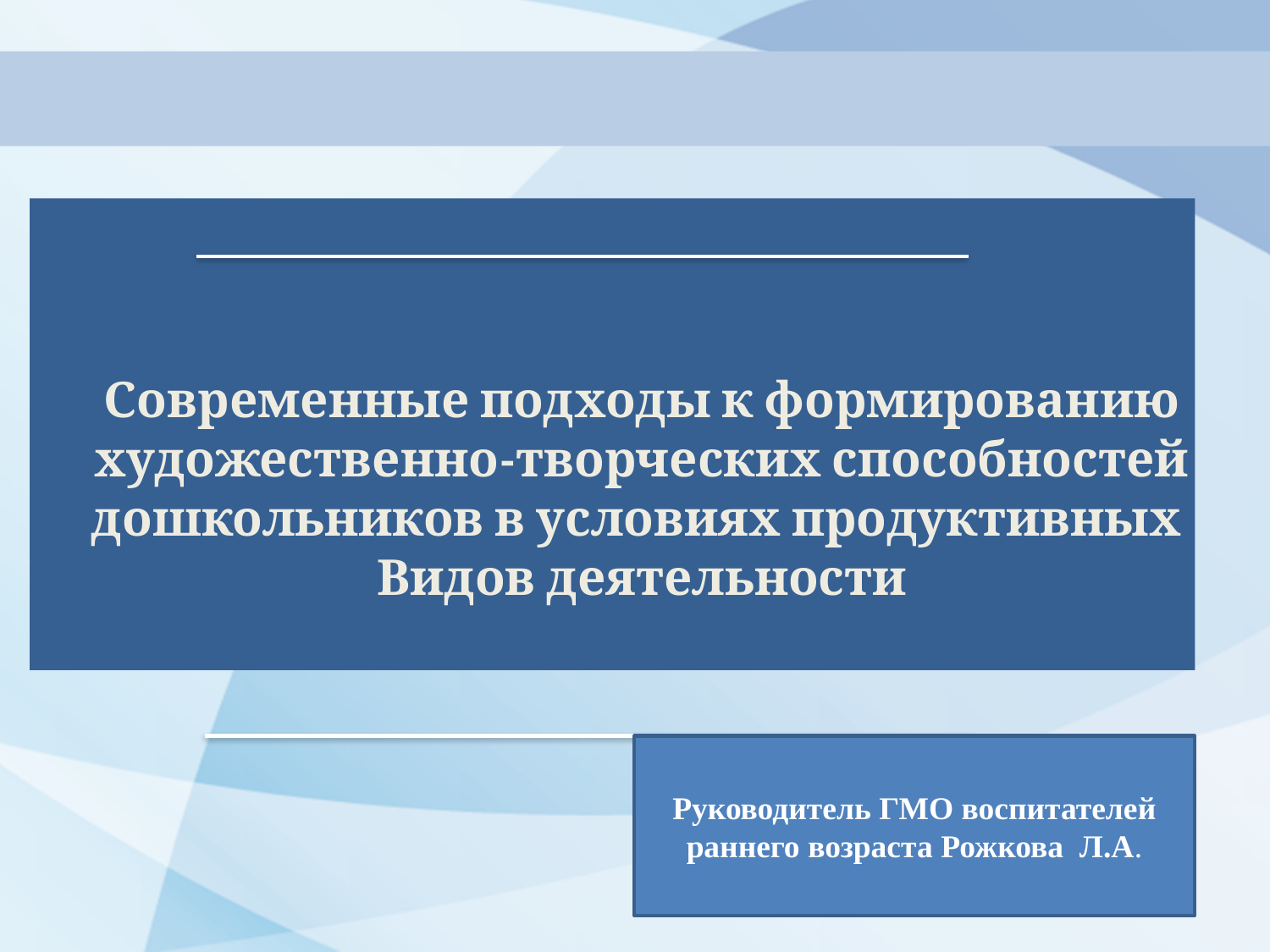

Современные подходы к формированию художественно-творческих способностей дошкольников в условиях продуктивных
Видов деятельности

Руководитель ГМО воспитателей раннего возраста Рожкова  Л.А.